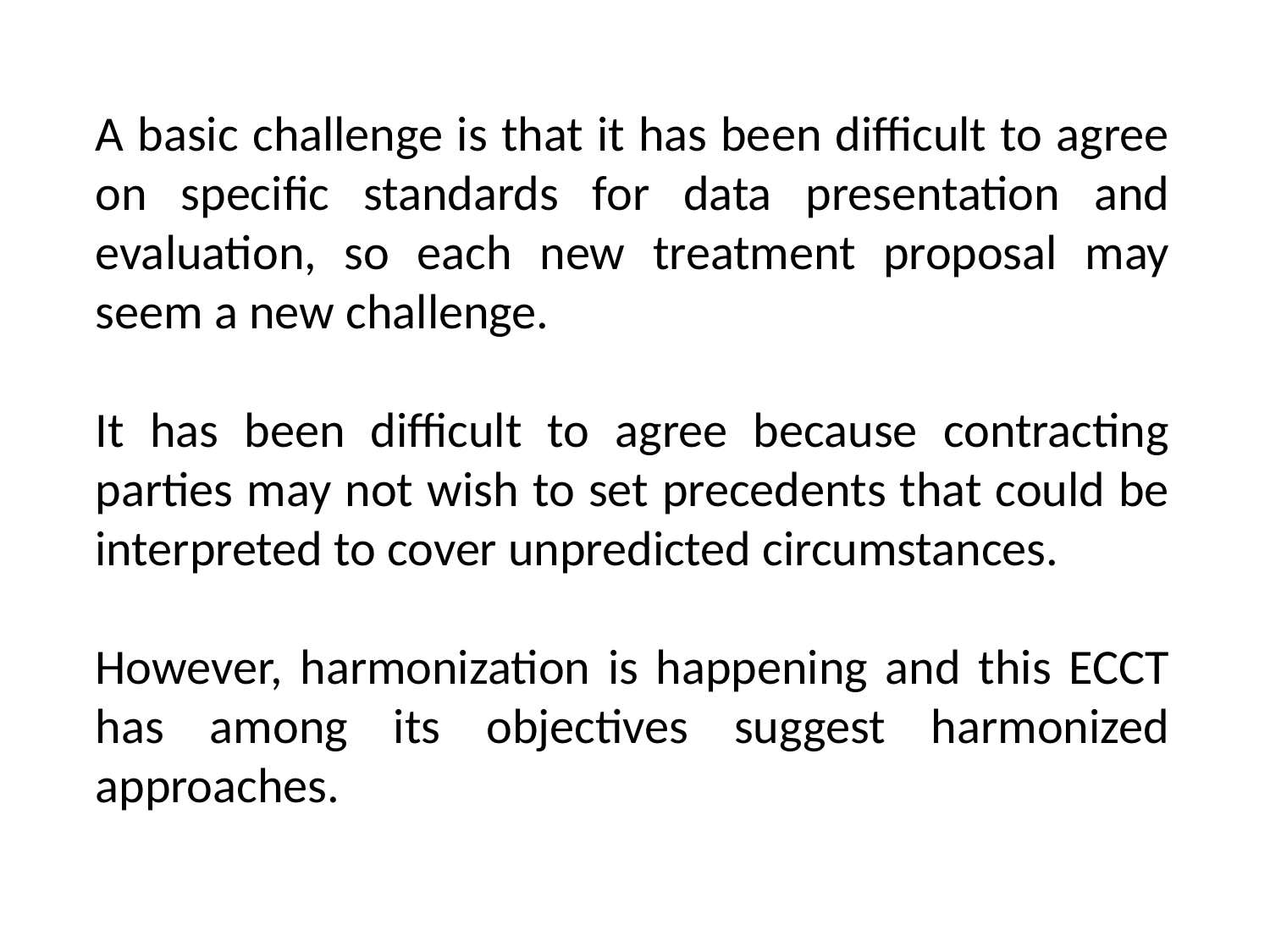

A basic challenge is that it has been difficult to agree on specific standards for data presentation and evaluation, so each new treatment proposal may seem a new challenge.

It has been difficult to agree because contracting parties may not wish to set precedents that could be interpreted to cover unpredicted circumstances.

However, harmonization is happening and this ECCT has among its objectives suggest harmonized approaches.